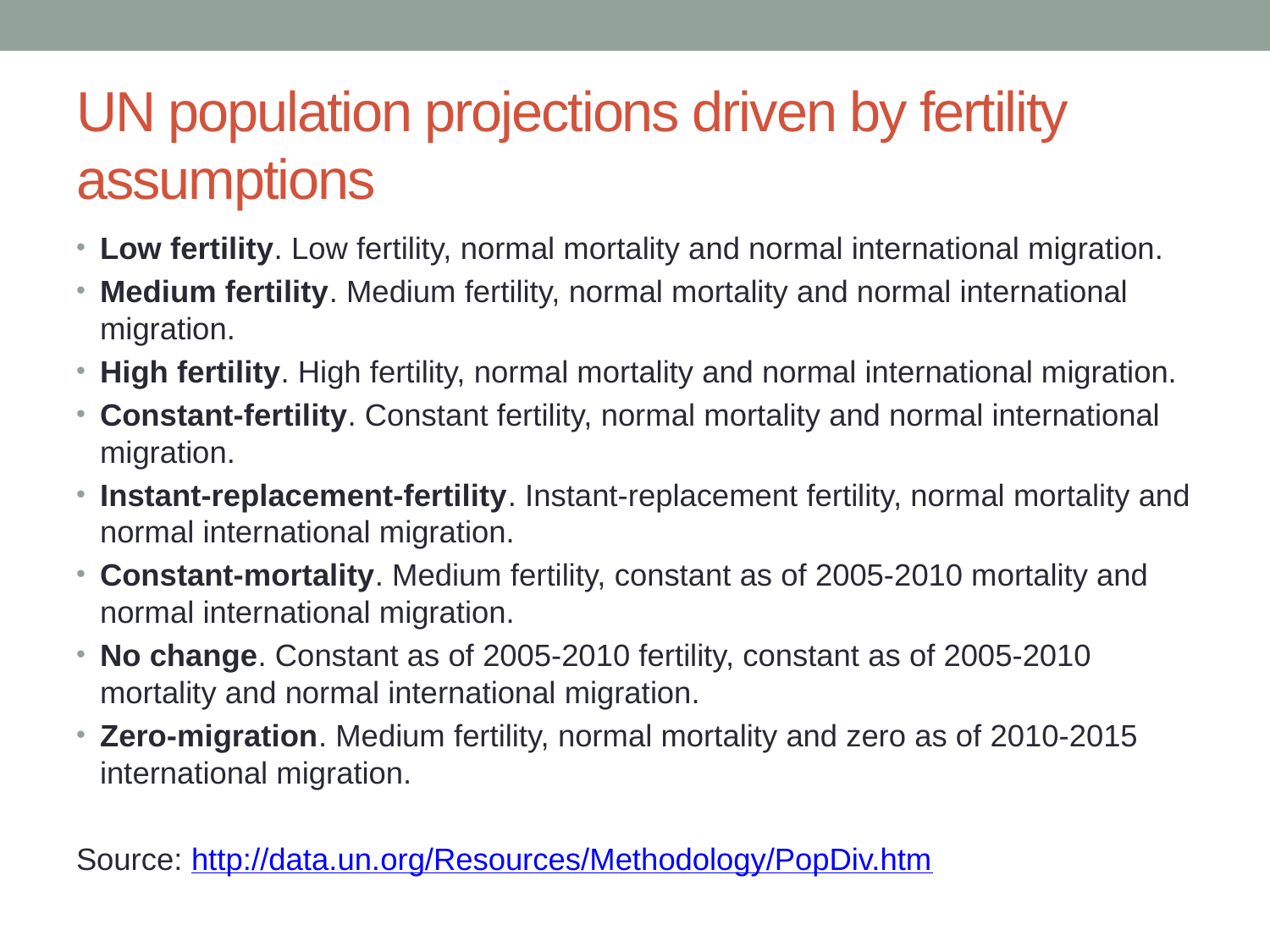

# UN population projections driven by fertility assumptions
Low fertility. Low fertility, normal mortality and normal international migration.
Medium fertility. Medium fertility, normal mortality and normal international migration.
High fertility. High fertility, normal mortality and normal international migration.
Constant-fertility. Constant fertility, normal mortality and normal international migration.
Instant-replacement-fertility. Instant-replacement fertility, normal mortality and normal international migration.
Constant-mortality. Medium fertility, constant as of 2005-2010 mortality and normal international migration.
No change. Constant as of 2005-2010 fertility, constant as of 2005-2010 mortality and normal international migration.
Zero-migration. Medium fertility, normal mortality and zero as of 2010-2015 international migration.

Source: http://data.un.org/Resources/Methodology/PopDiv.htm